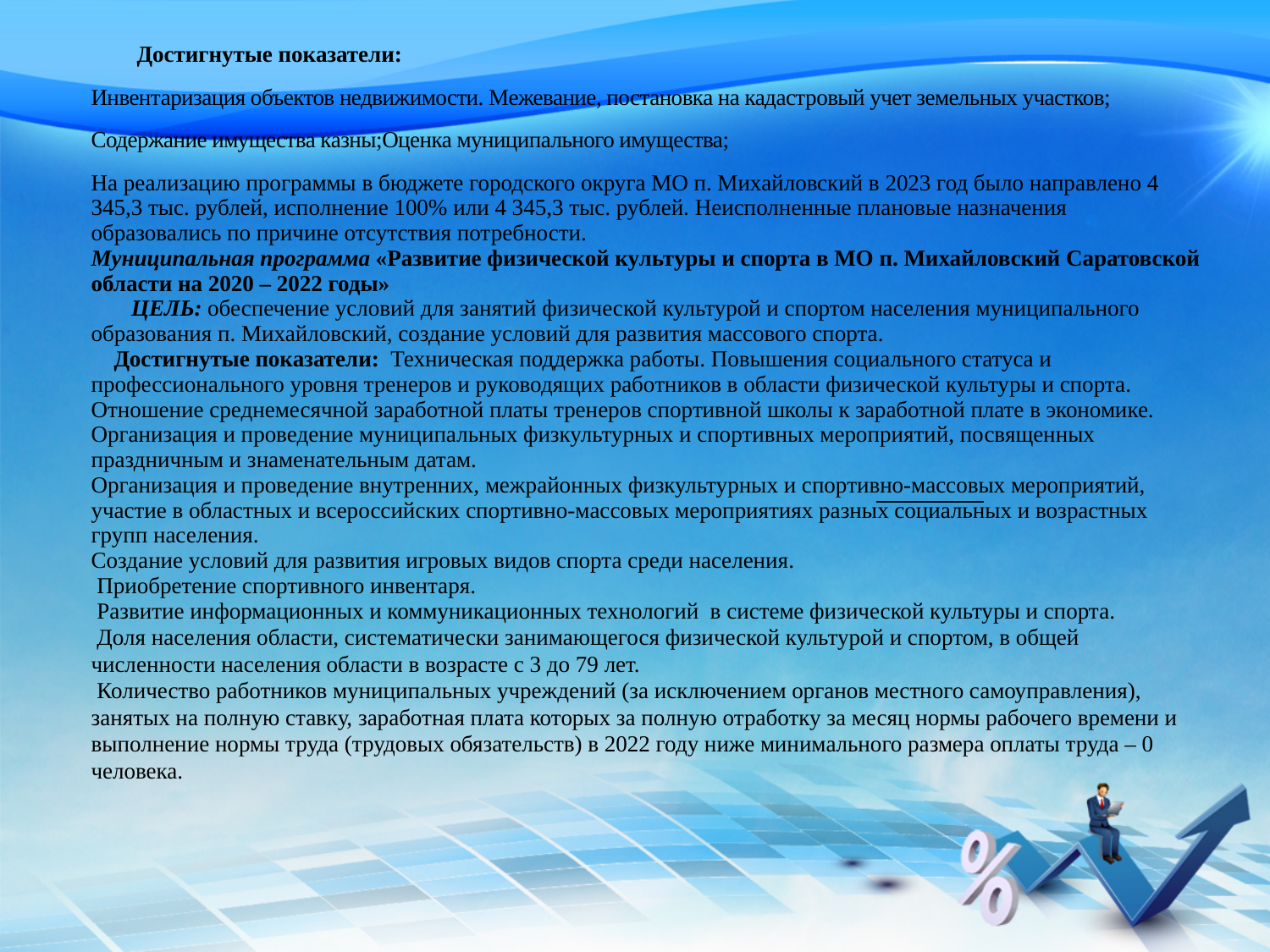

| Достигнутые показатели: Инвентаризация объектов недвижимости. Межевание, постановка на кадастровый учет земельных участков; Содержание имущества казны;Оценка муниципального имущества; На реализацию программы в бюджете городского округа МО п. Михайловский в 2023 год было направлено 4 345,3 тыс. рублей, исполнение 100% или 4 345,3 тыс. рублей. Неисполненные плановые назначения образовались по причине отсутствия потребности. Муниципальная программа «Развитие физической культуры и спорта в МО п. Михайловский Саратовской области на 2020 – 2022 годы» ЦЕЛЬ: обеспечение условий для занятий физической культурой и спортом населения муниципального образования п. Михайловский, создание условий для развития массового спорта. Достигнутые показатели: Техническая поддержка работы. Повышения социального статуса и профессионального уровня тренеров и руководящих работников в области физической культуры и спорта. Отношение среднемесячной заработной платы тренеров спортивной школы к заработной плате в экономике. Организация и проведение муниципальных физкультурных и спортивных мероприятий, посвященных праздничным и знаменательным датам. Организация и проведение внутренних, межрайонных физкультурных и спортивно-массовых мероприятий, участие в областных и всероссийских спортивно-массовых мероприятиях разных социальных и возрастных групп населения. Создание условий для развития игровых видов спорта среди населения. Приобретение спортивного инвентаря. Развитие информационных и коммуникационных технологий в системе физической культуры и спорта. Доля населения области, систематически занимающегося физической культурой и спортом, в общей численности населения области в возрасте с 3 до 79 лет. Количество работников муниципальных учреждений (за исключением органов местного самоуправления), занятых на полную ставку, заработная плата которых за полную отработку за месяц нормы рабочего времени и выполнение нормы труда (трудовых обязательств) в 2022 году ниже минимального размера оплаты труда – 0 человека. |
| --- |